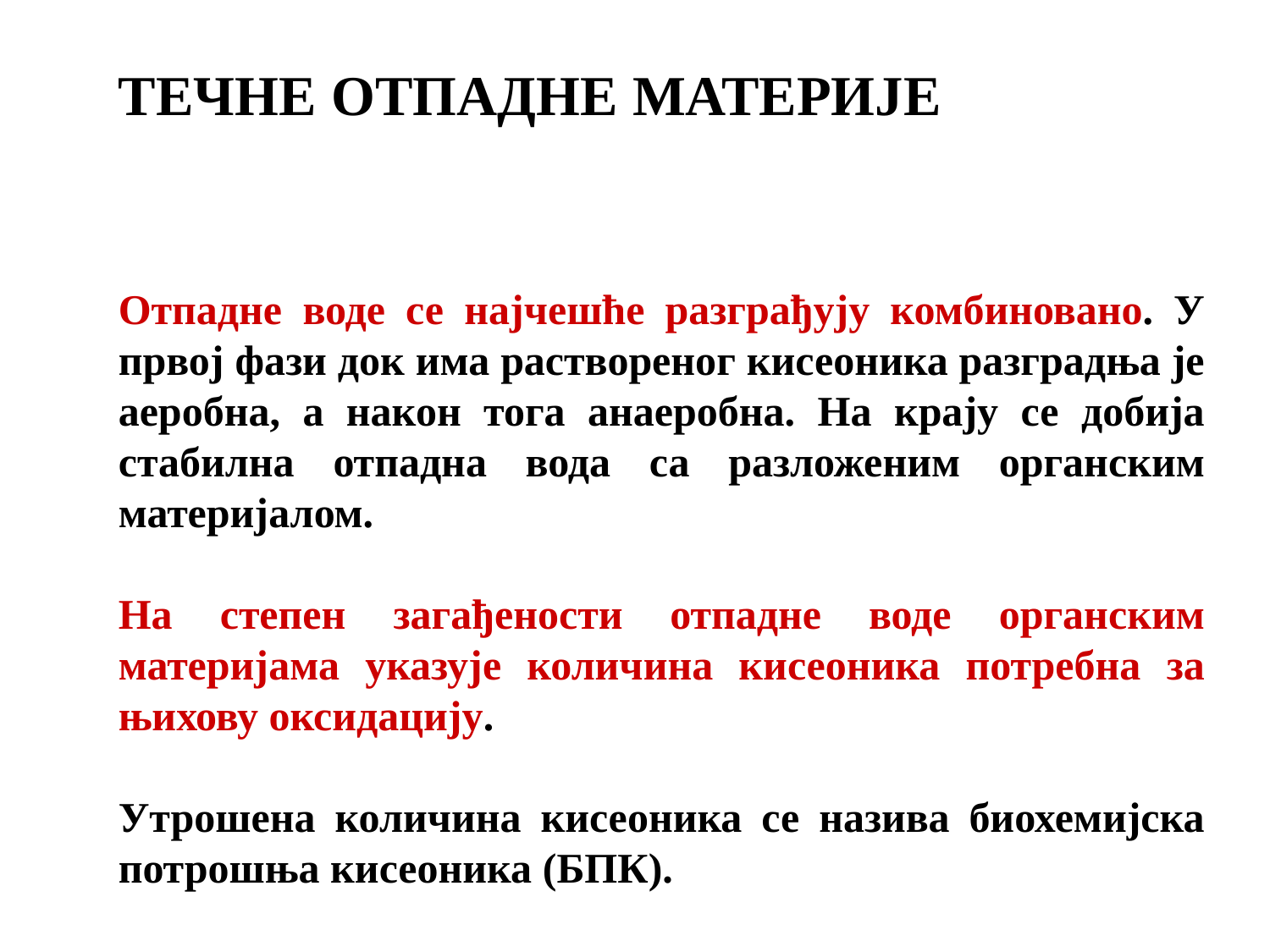

ТЕЧНЕ ОТПАДНЕ МАТЕРИЈЕ
Отпадне воде се најчешће разграђују комбиновано. У првој фази док има раствореног кисеоника разградња је аеробна, а након тога анаеробна. На крају се добија стабилна отпадна вода са разложеним органским материјалом.

На степен загађености отпадне воде органским материјама указује количина кисеоника потребна за њихову оксидацију.

Утрошена количина кисеоника се назива биохемијска потрошња кисеоника (БПК).